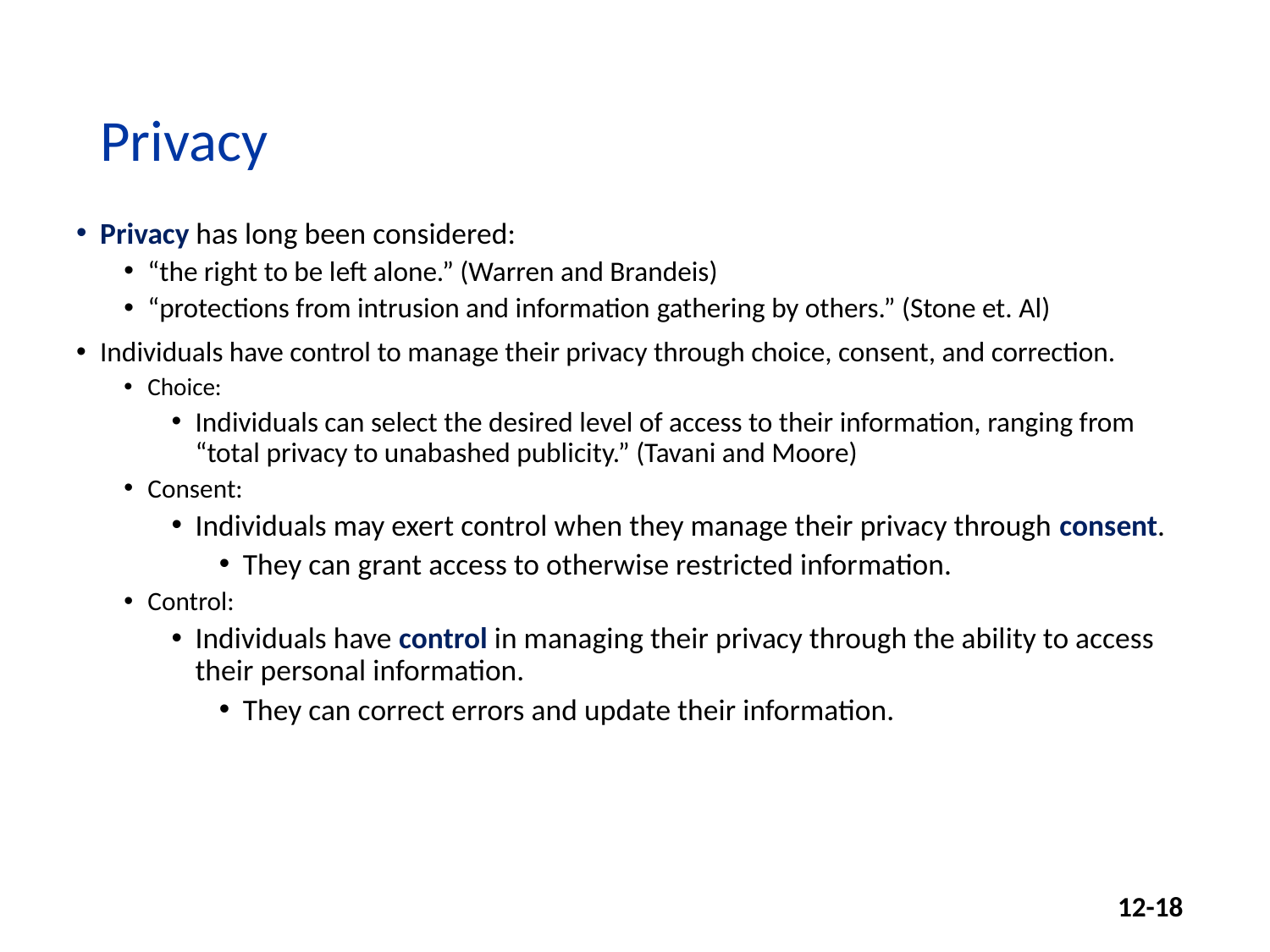

# Privacy
Privacy has long been considered:
“the right to be left alone.” (Warren and Brandeis)
“protections from intrusion and information gathering by others.” (Stone et. Al)
Individuals have control to manage their privacy through choice, consent, and correction.
Choice:
Individuals can select the desired level of access to their information, ranging from “total privacy to unabashed publicity.” (Tavani and Moore)
Consent:
Individuals may exert control when they manage their privacy through consent.
They can grant access to otherwise restricted information.
Control:
Individuals have control in managing their privacy through the ability to access their personal information.
They can correct errors and update their information.